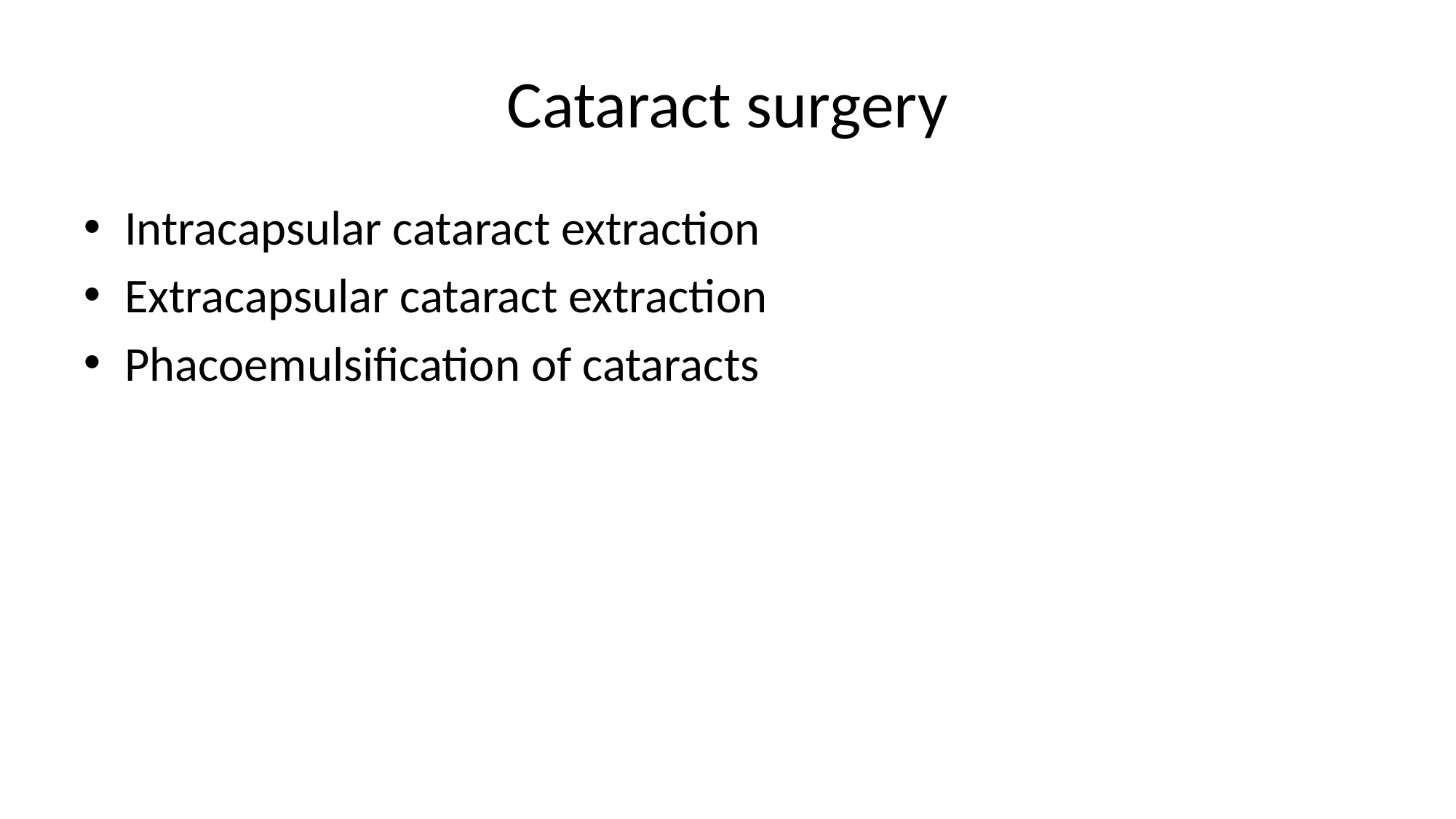

# Cataract surgery
Intracapsular cataract extraction
Extracapsular cataract extraction
Phacoemulsification of cataracts